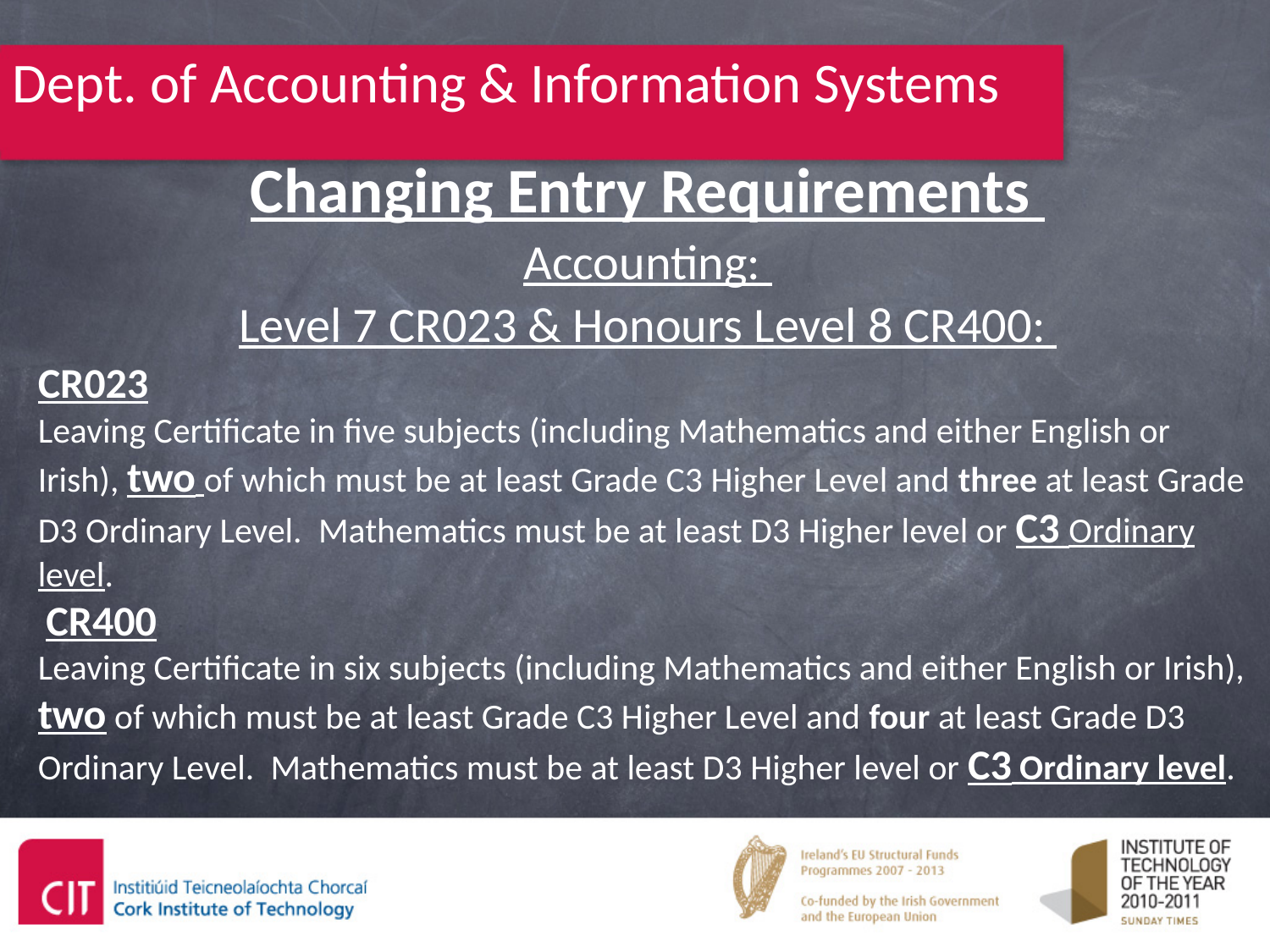

Dept. of Accounting & Information Systems
Changing Entry Requirements
Accounting:
Level 7 CR023 & Honours Level 8 CR400:
CR023
Leaving Certificate in five subjects (including Mathematics and either English or
Irish), two of which must be at least Grade C3 Higher Level and three at least Grade
D3 Ordinary Level.  Mathematics must be at least D3 Higher level or C3 Ordinary
level.
 CR400
Leaving Certificate in six subjects (including Mathematics and either English or Irish),
two of which must be at least Grade C3 Higher Level and four at least Grade D3
Ordinary Level.  Mathematics must be at least D3 Higher level or C3 Ordinary level.